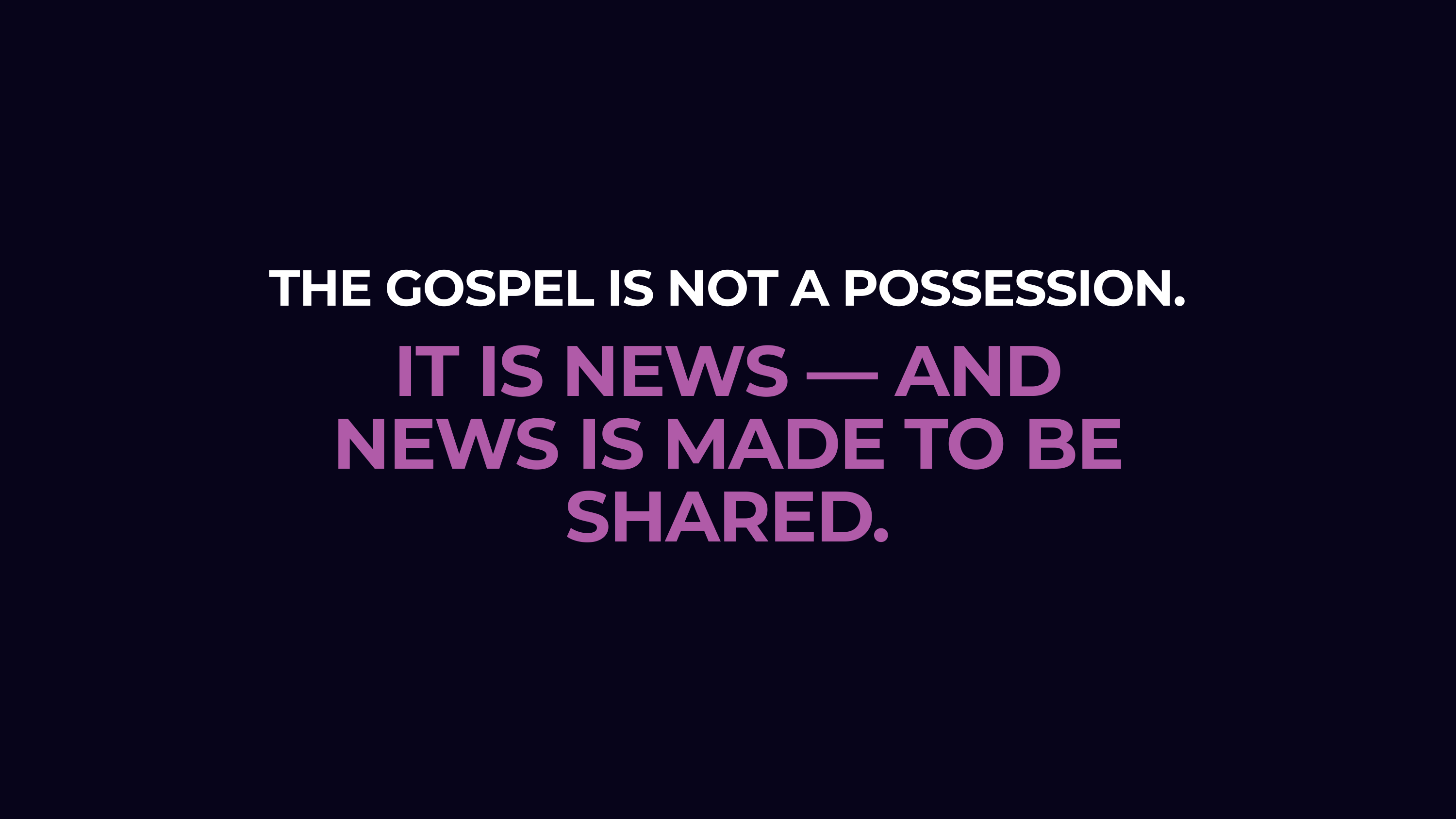

THE GOSPEL IS NOT A POSSESSION.
IT IS NEWS — AND NEWS IS MADE TO BE SHARED.